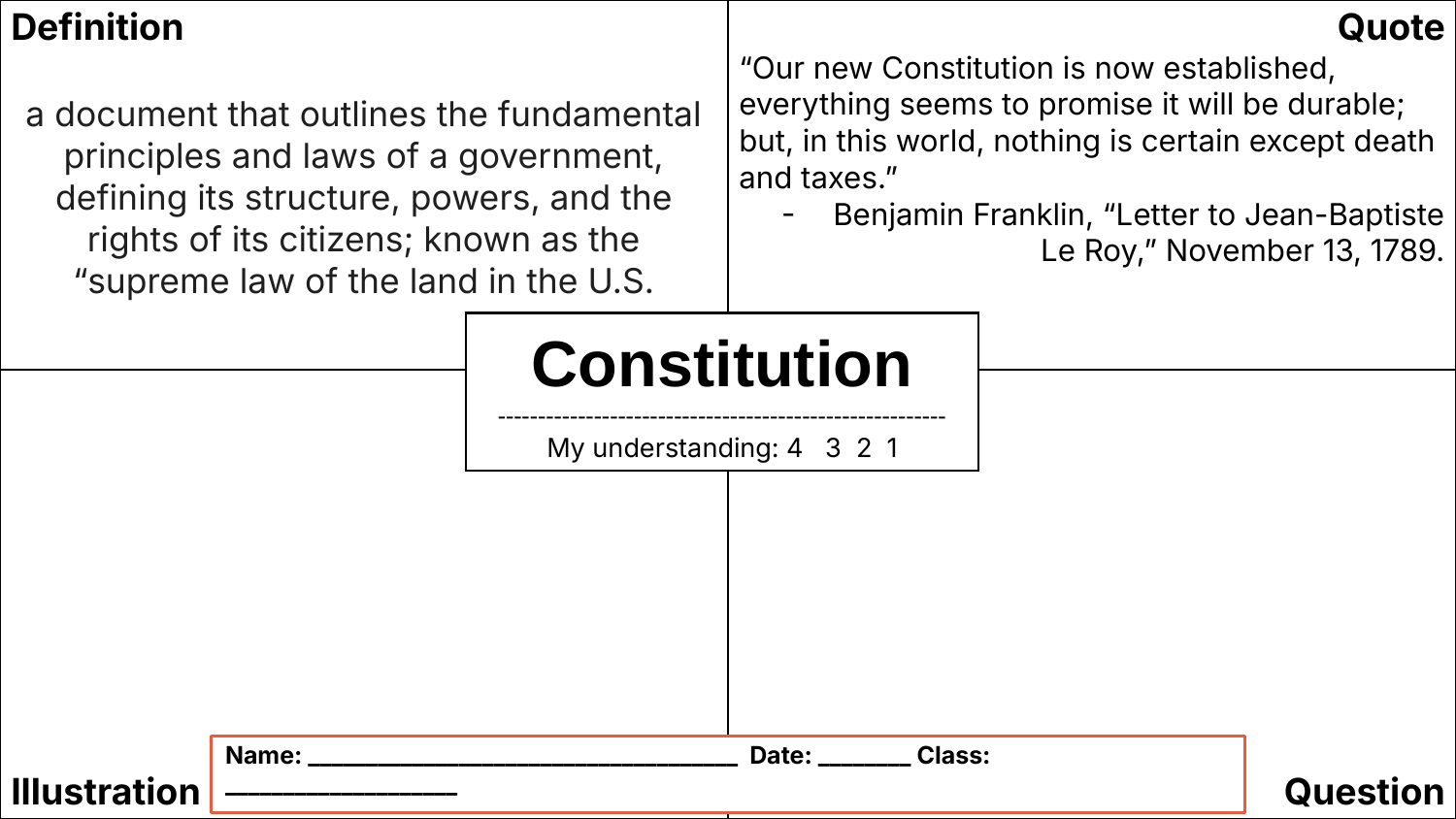

| Definition a document that outlines the fundamental principles and laws of a government, defining its structure, powers, and the rights of its citizens; known as the “supreme law of the land in the U.S. | Quote “Our new Constitution is now established, everything seems to promise it will be durable; but, in this world, nothing is certain except death and taxes.” Benjamin Franklin, “Letter to Jean-Baptiste Le Roy,” November 13, 1789. |
| --- | --- |
| Illustration | Question |
Constitution
--------------------------------------------------------
My understanding: 4   3  2  1
Name: _____________________________________  Date: ________ Class: ____________________